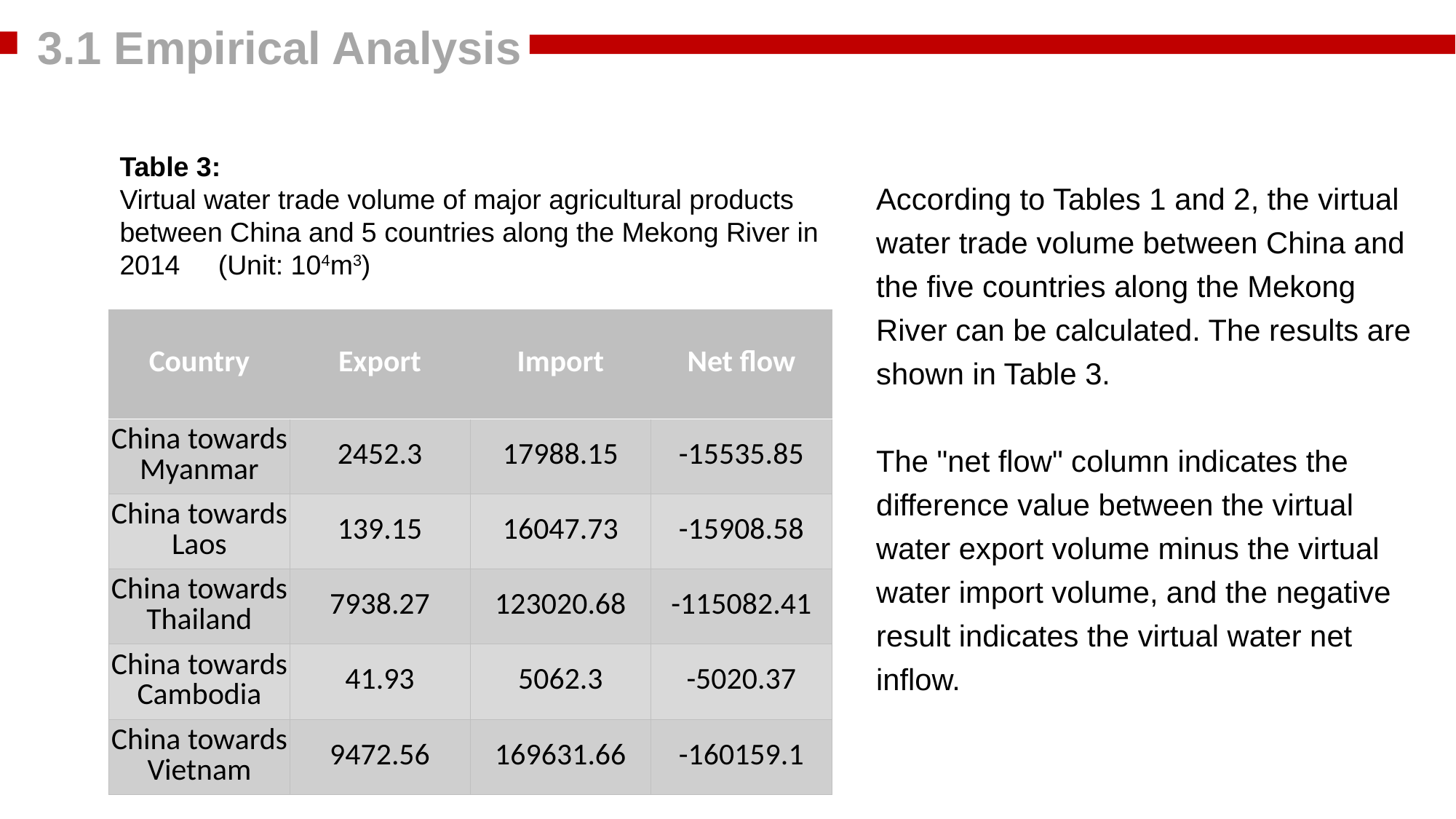

3.1 Empirical Analysis

Table 3:
Virtual water trade volume of major agricultural products between China and 5 countries along the Mekong River in 2014     (Unit: 104m3)
According to Tables 1 and 2, the virtual water trade volume between China and the five countries along the Mekong River can be calculated. The results are shown in Table 3.

The "net flow" column indicates the difference value between the virtual water export volume minus the virtual water import volume, and the negative result indicates the virtual water net inflow.
| Country | Export | Import | Net flow |
| --- | --- | --- | --- |
| China towards Myanmar | 2452.3 | 17988.15 | -15535.85 |
| China towards Laos | 139.15 | 16047.73 | -15908.58 |
| China towards Thailand | 7938.27 | 123020.68 | -115082.41 |
| China towards Cambodia | 41.93 | 5062.3 | -5020.37 |
| China towards Vietnam | 9472.56 | 169631.66 | -160159.1 |

Title Name